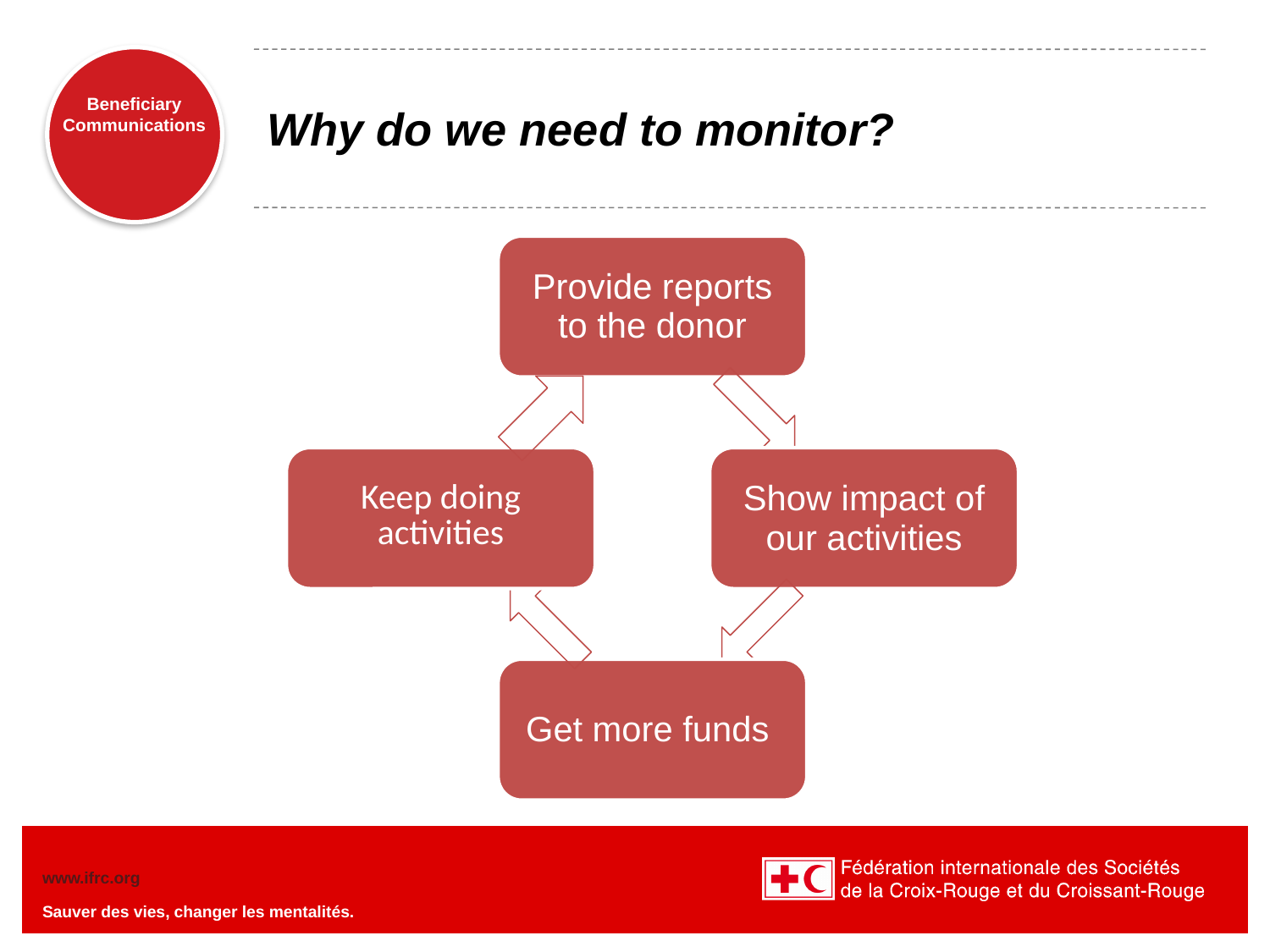

# Why do we need to monitor?
Provide reports to the donor
Show impact of our activities
Get more funds
Keep doing activities